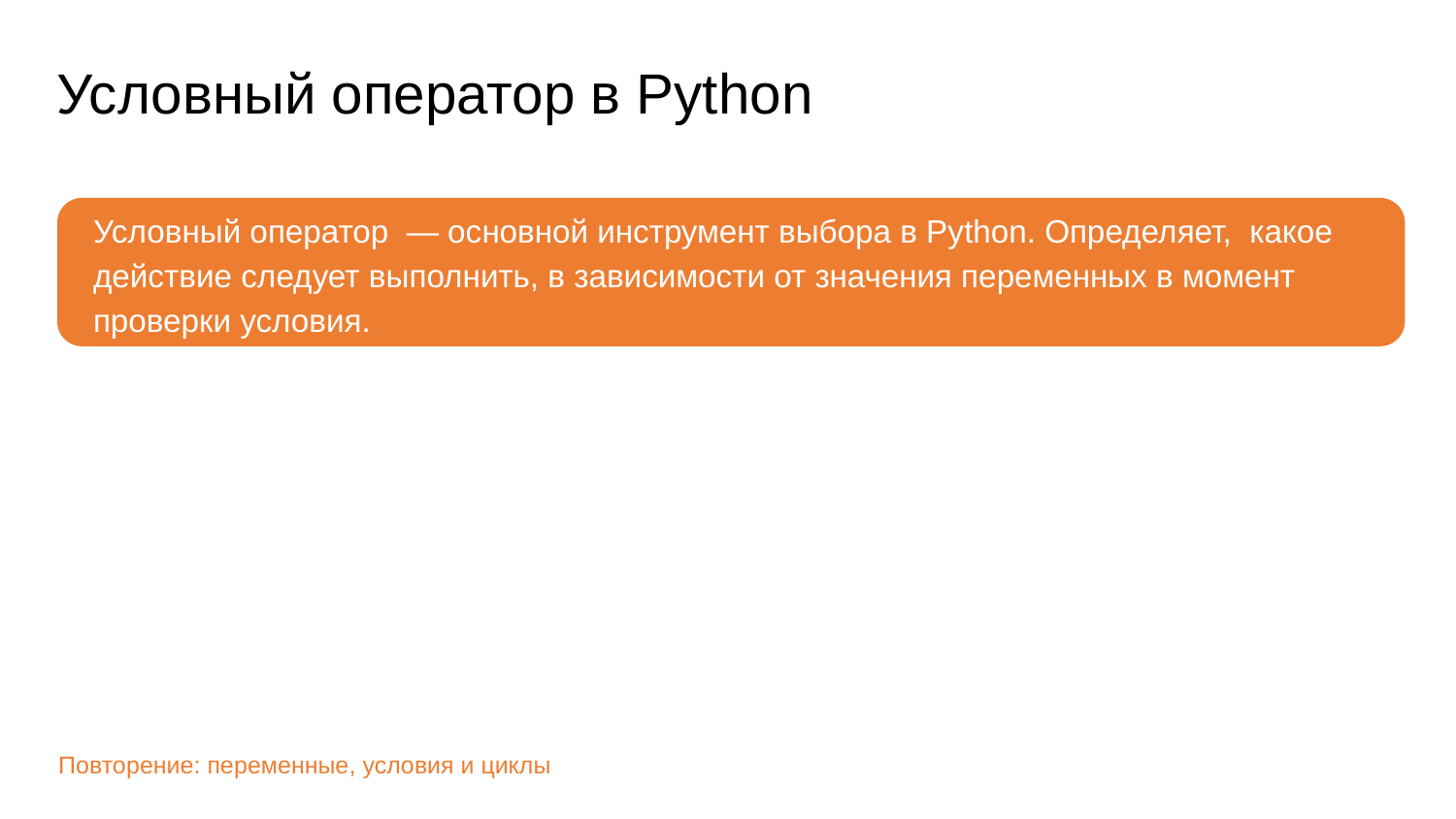

Условный оператор в Python

Условный оператор  — основной инструмент выбора в Python. Определяет,  какое действие следует выполнить, в зависимости от значения переменных в момент проверки условия.
Повторение: переменные, условия и циклы